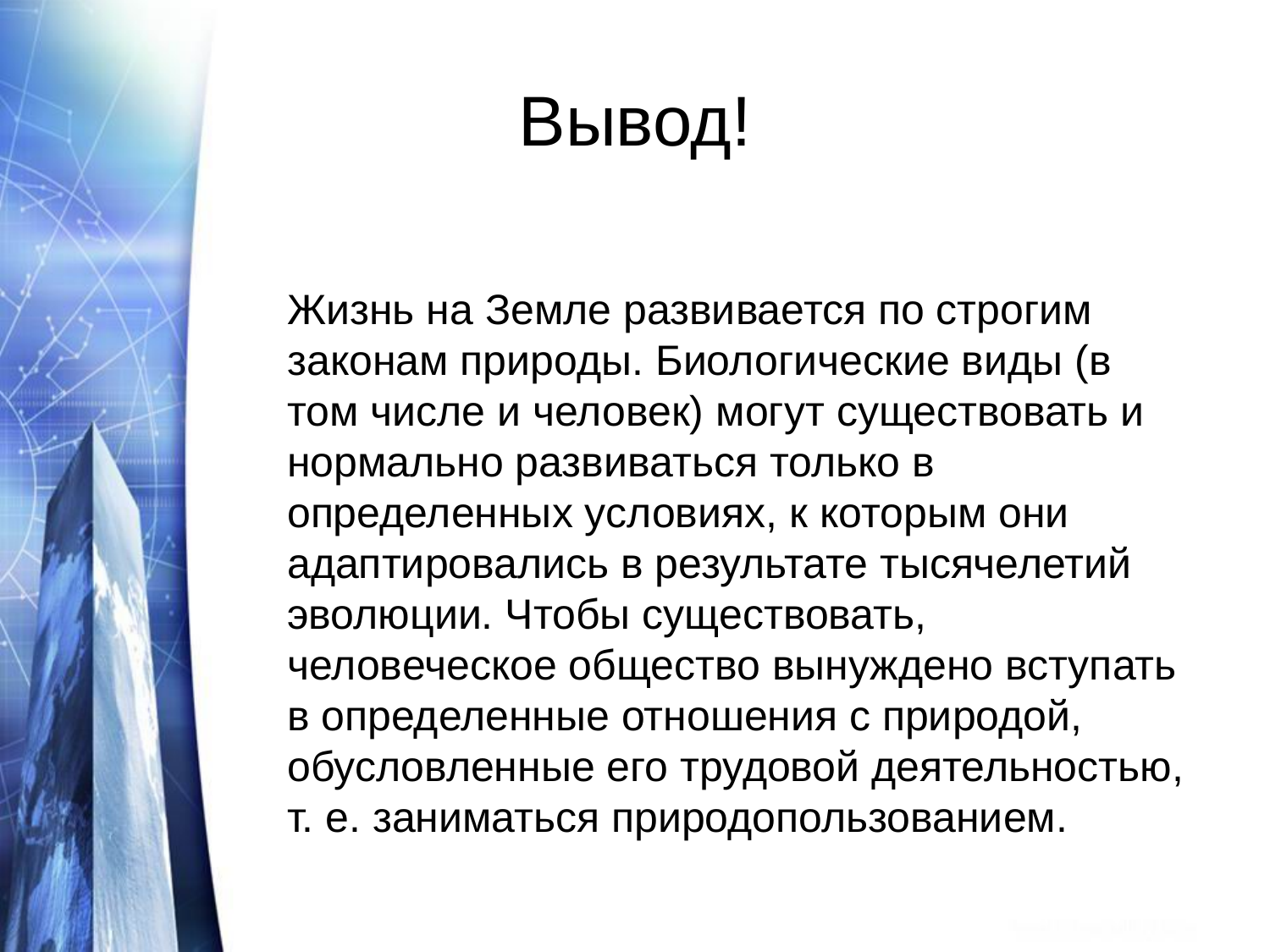

# Вывод!
Жизнь на Земле развивается по строгим законам природы. Биологические виды (в том числе и человек) могут существовать и нормально развиваться только в определенных условиях, к которым они адаптировались в результате тысячелетий эволюции. Чтобы существовать, человеческое общество вынуждено вступать в определенные отношения с природой, обусловленные его трудовой деятельностью, т. е. заниматься природопользованием.